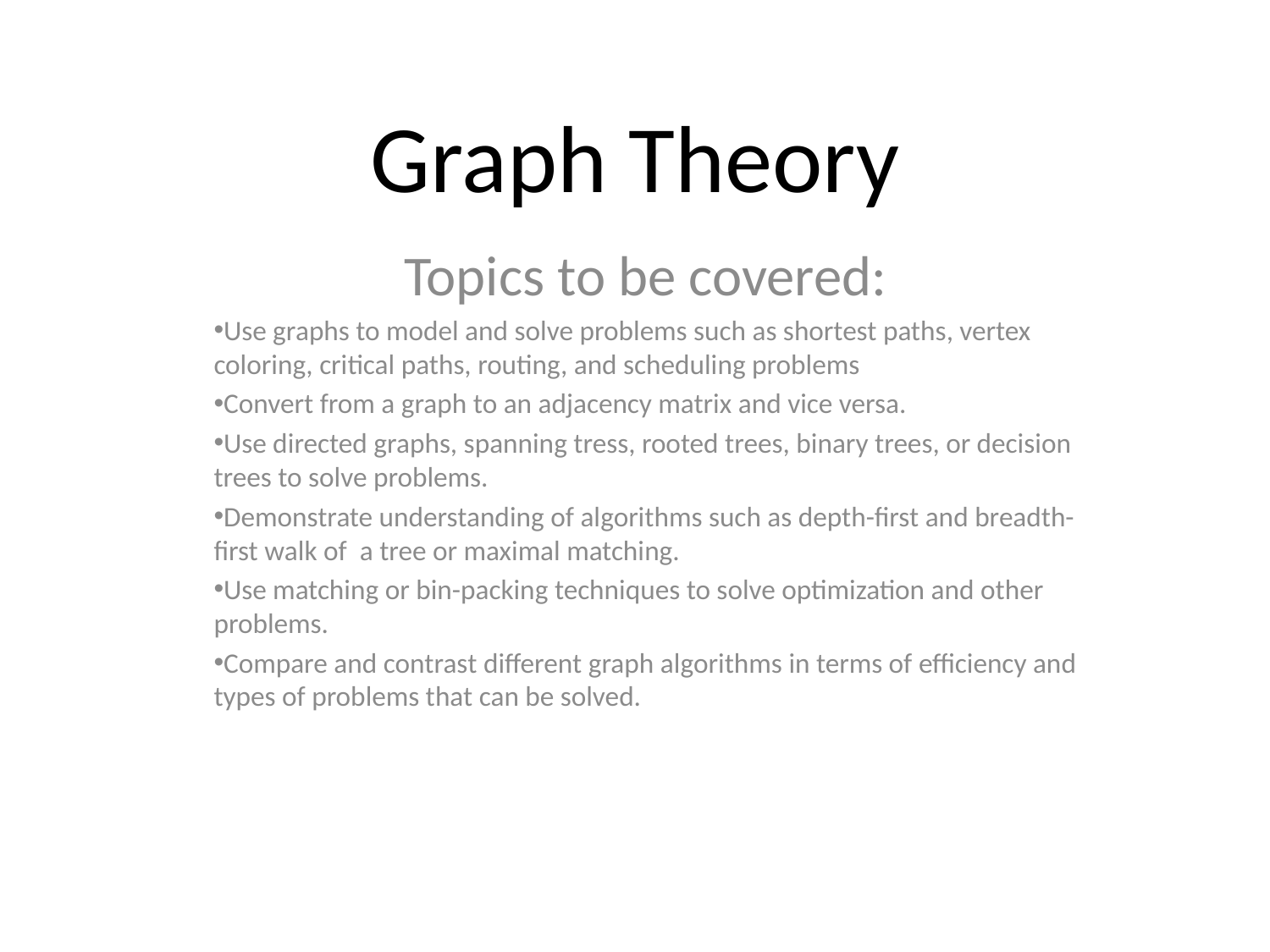

# Graph Theory
Topics to be covered:
Use graphs to model and solve problems such as shortest paths, vertex coloring, critical paths, routing, and scheduling problems
Convert from a graph to an adjacency matrix and vice versa.
Use directed graphs, spanning tress, rooted trees, binary trees, or decision trees to solve problems.
Demonstrate understanding of algorithms such as depth-first and breadth-first walk of  a tree or maximal matching.
Use matching or bin-packing techniques to solve optimization and other problems.
Compare and contrast different graph algorithms in terms of efficiency and types of problems that can be solved.